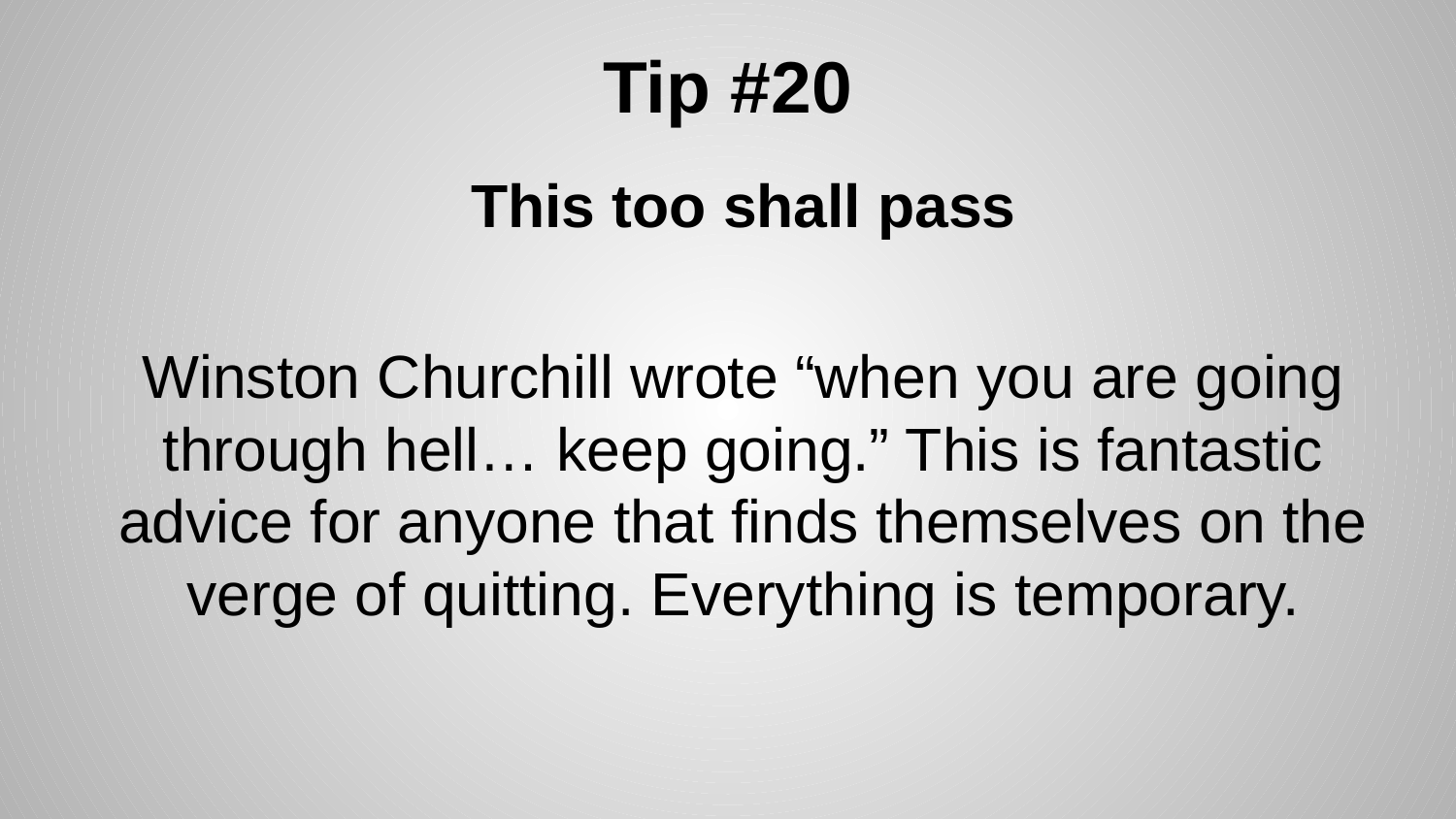

# Tip #20

This too shall pass

Winston Churchill wrote “when you are going through hell… keep going.” This is fantastic advice for anyone that finds themselves on the verge of quitting. Everything is temporary.